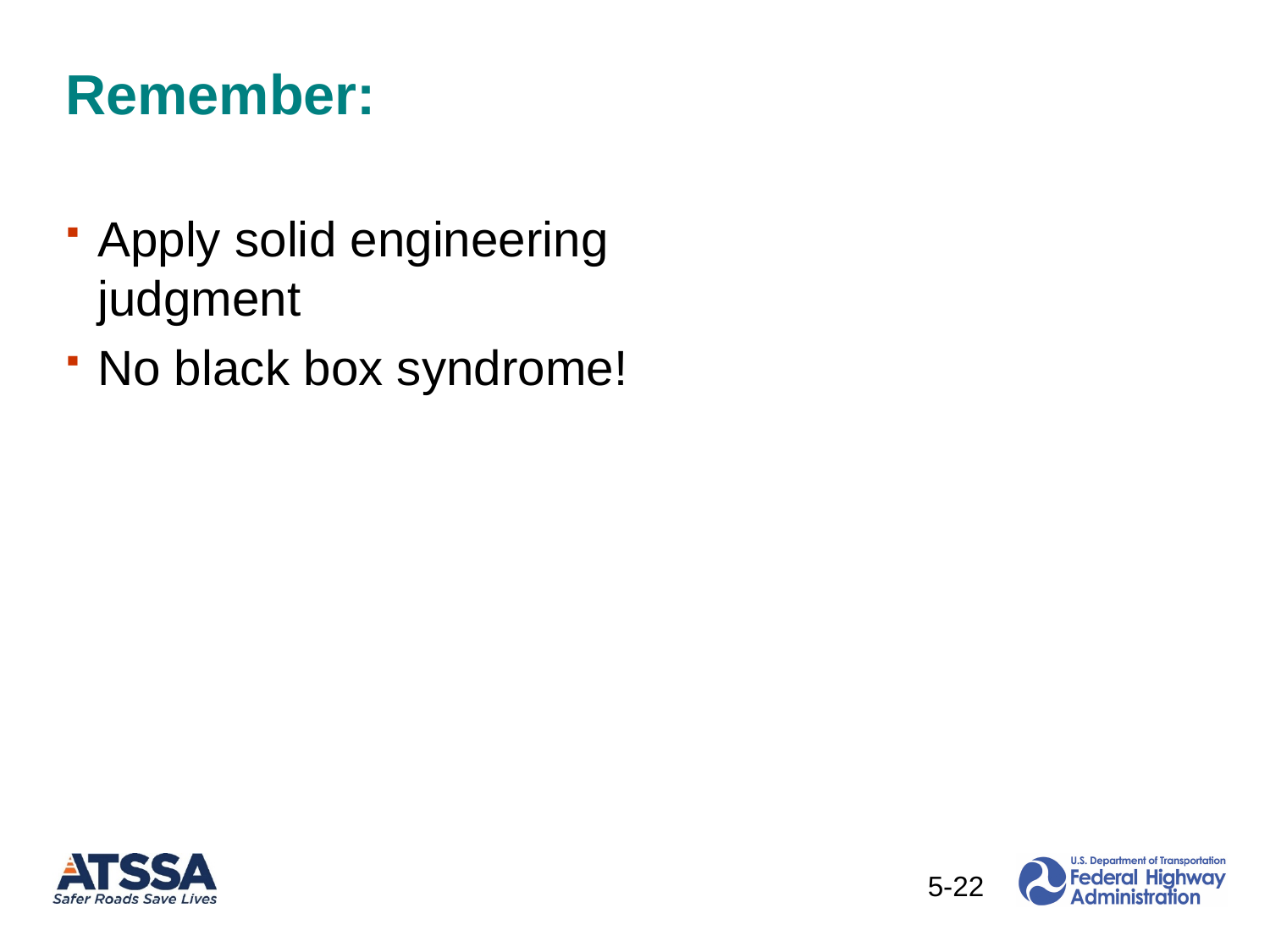

# Remember:
Apply solid engineering judgment
No black box syndrome!